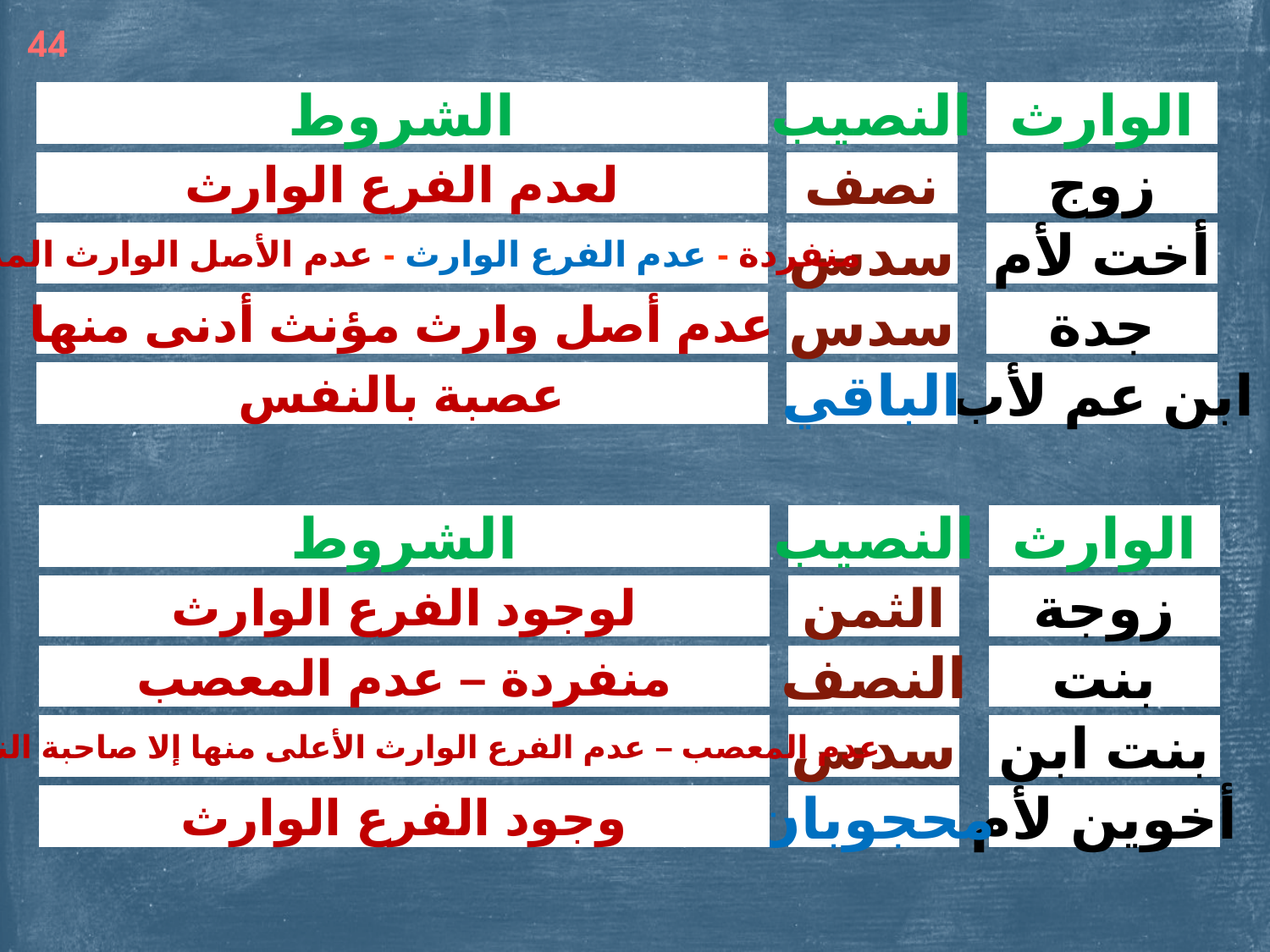

44
الشروط
النصيب
الوارث
لعدم الفرع الوارث
نصف
زوج
منفردة - عدم الفرع الوارث - عدم الأصل الوارث المذكر
سدس
أخت لأم
عدم أصل وارث مؤنث أدنى منها
سدس
جدة
عصبة بالنفس
الباقي
ابن عم لأب
الشروط
النصيب
الوارث
لوجود الفرع الوارث
الثمن
زوجة
منفردة – عدم المعصب
النصف
بنت
عدم المعصب – عدم الفرع الوارث الأعلى منها إلا صاحبة النصف
سدس
بنت ابن
وجود الفرع الوارث
محجوبان
أخوين لأم